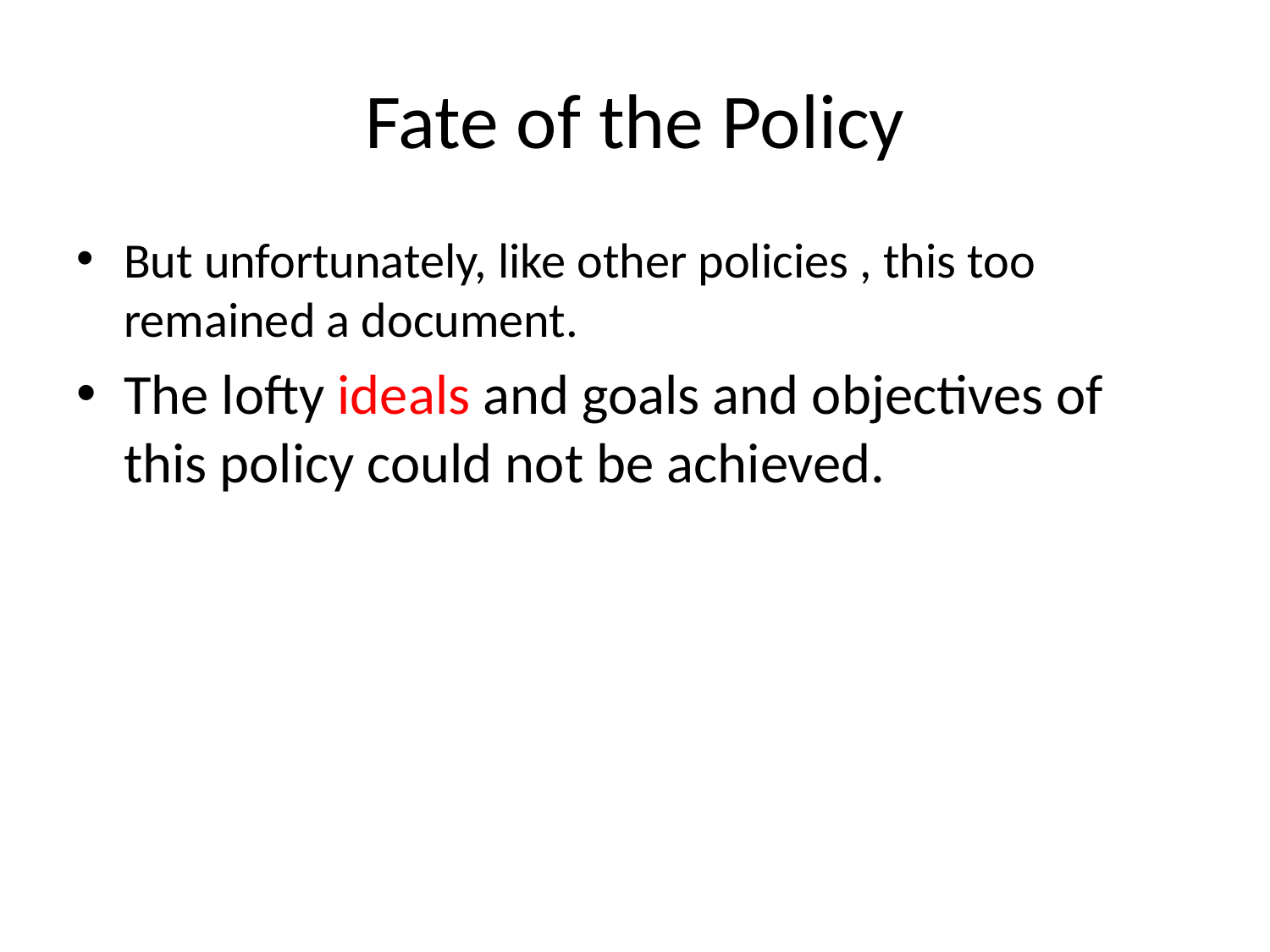

# Fate of the Policy
But unfortunately, like other policies , this too remained a document.
The lofty ideals and goals and objectives of this policy could not be achieved.